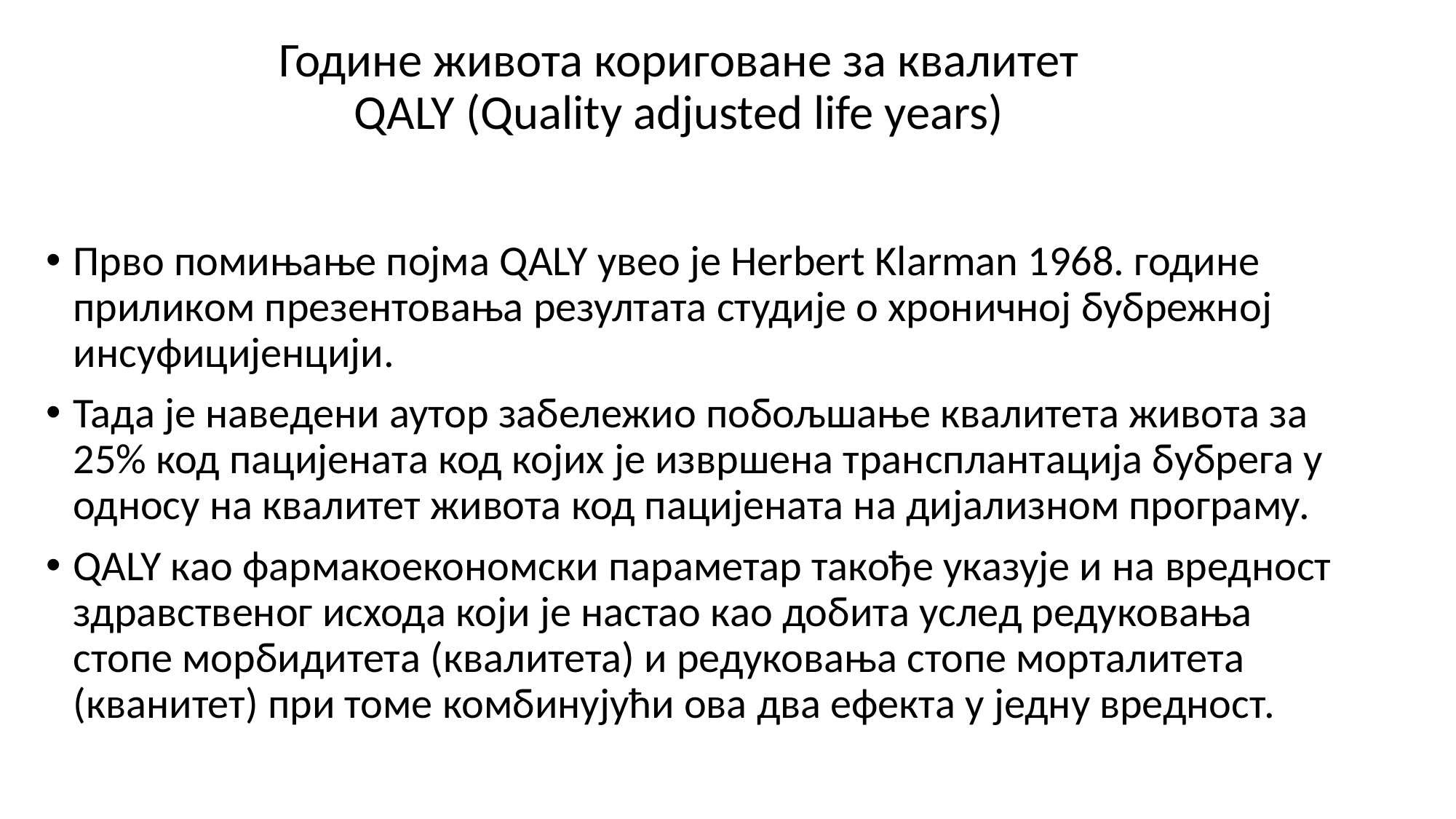

# Године живота кориговане за квалитет QALY (Quality adjusted life years)

Прво помињање појма QALY увео је Herbert Klarman 1968. године приликом презентовања резултата студије о хроничној бубрежној инсуфицијенцији.
Тада је наведени аутор забележио побољшање квалитета живота за 25% код пацијената код којих је извршена трансплантација бубрега у односу на квалитет живота код пацијената на дијализном програму.
QALY као фармакоекономски параметар такође указује и на вредност здравственог исхода који је настао као добита услед редуковања стопе морбидитета (квалитета) и редуковања стопе морталитета (кванитет) при томе комбинујући ова два ефекта у једну вредност.